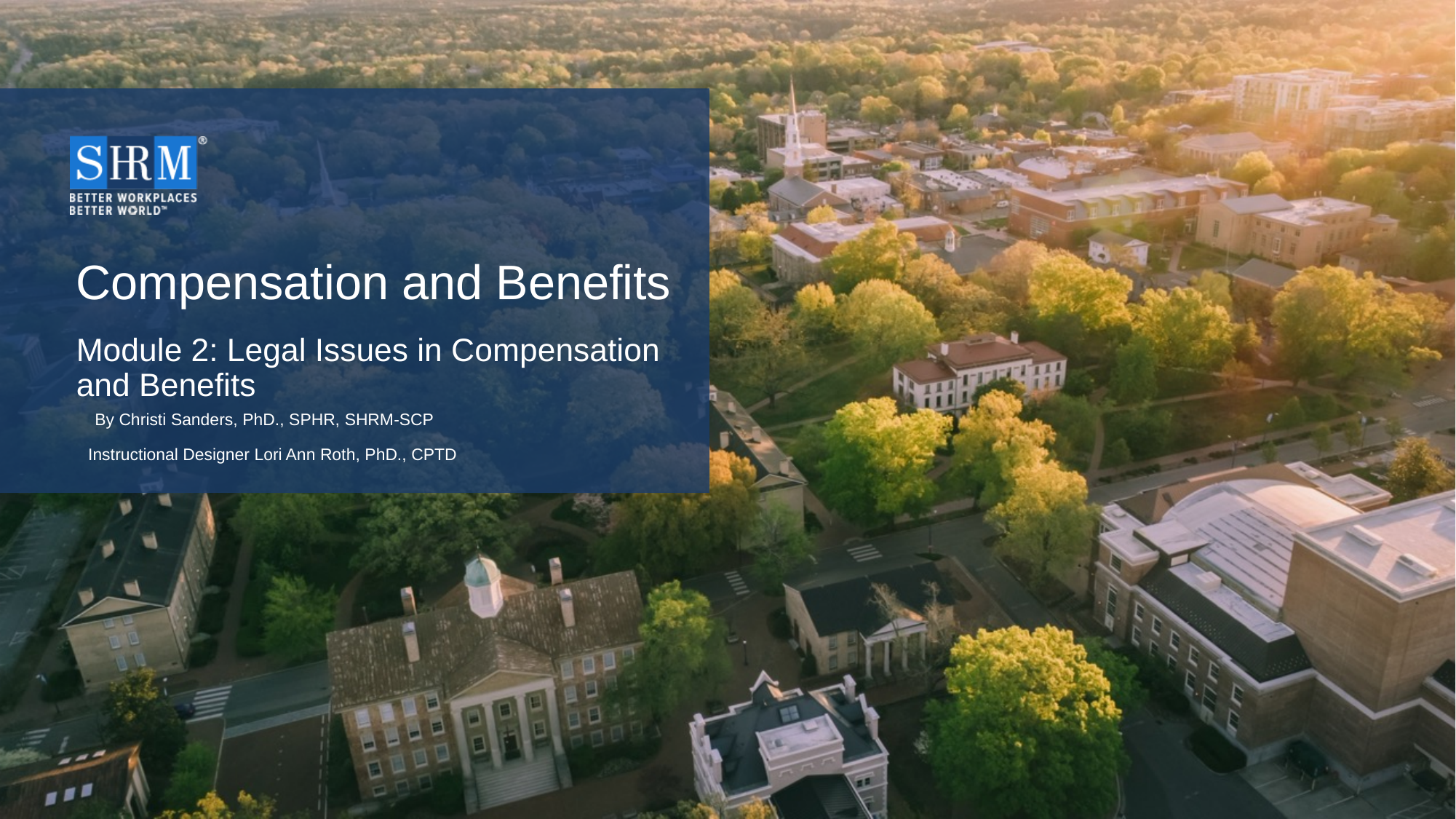

# Compensation and Benefits
Module 2: Legal Issues in Compensation and Benefits
 By Christi Sanders, PhD., SPHR, SHRM-SCP
Instructional Designer Lori Ann Roth, PhD., CPTD